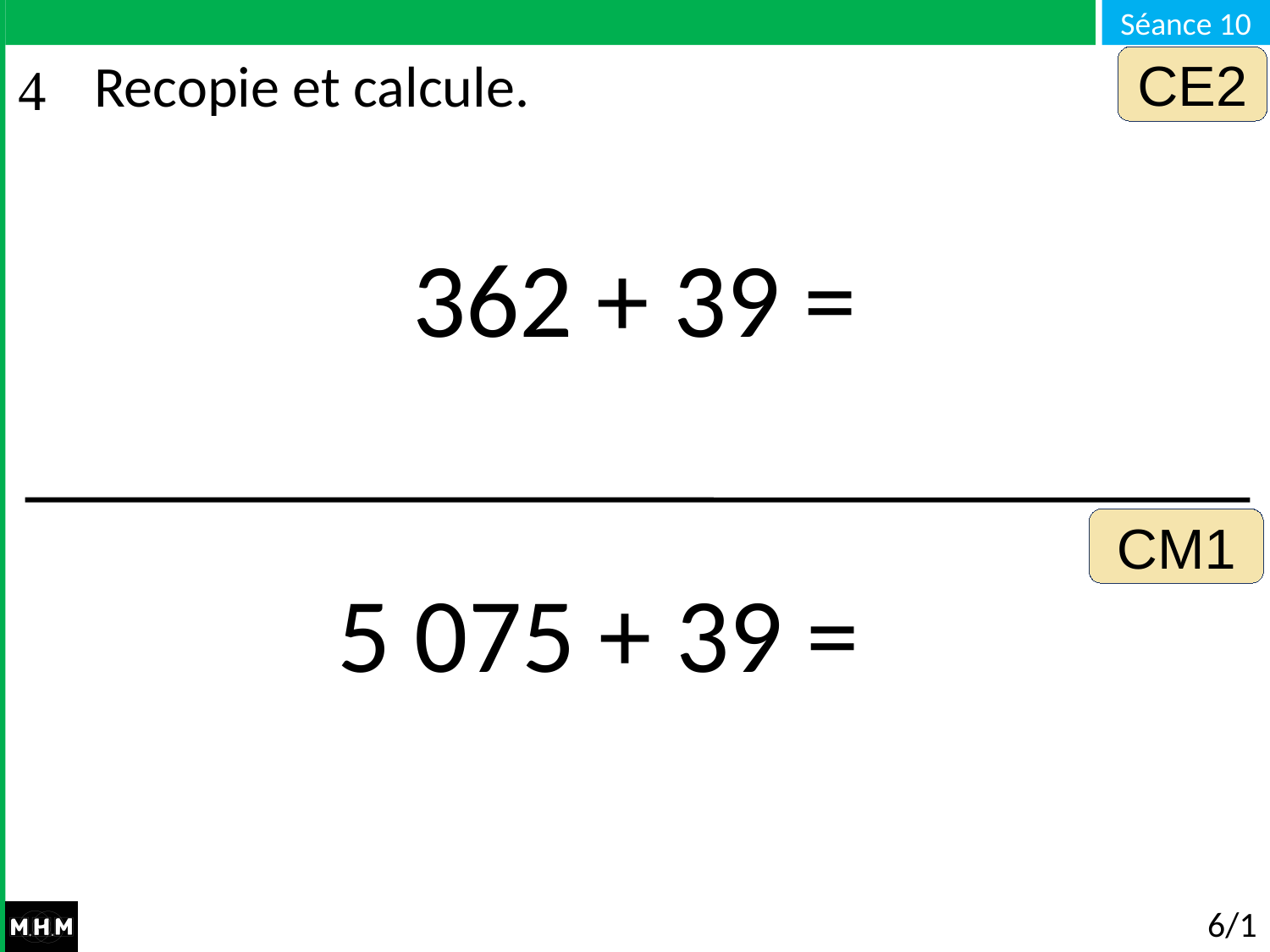

CE2
# Recopie et calcule.
362 + 39 =

CM1
5 075 + 39 =
6/10